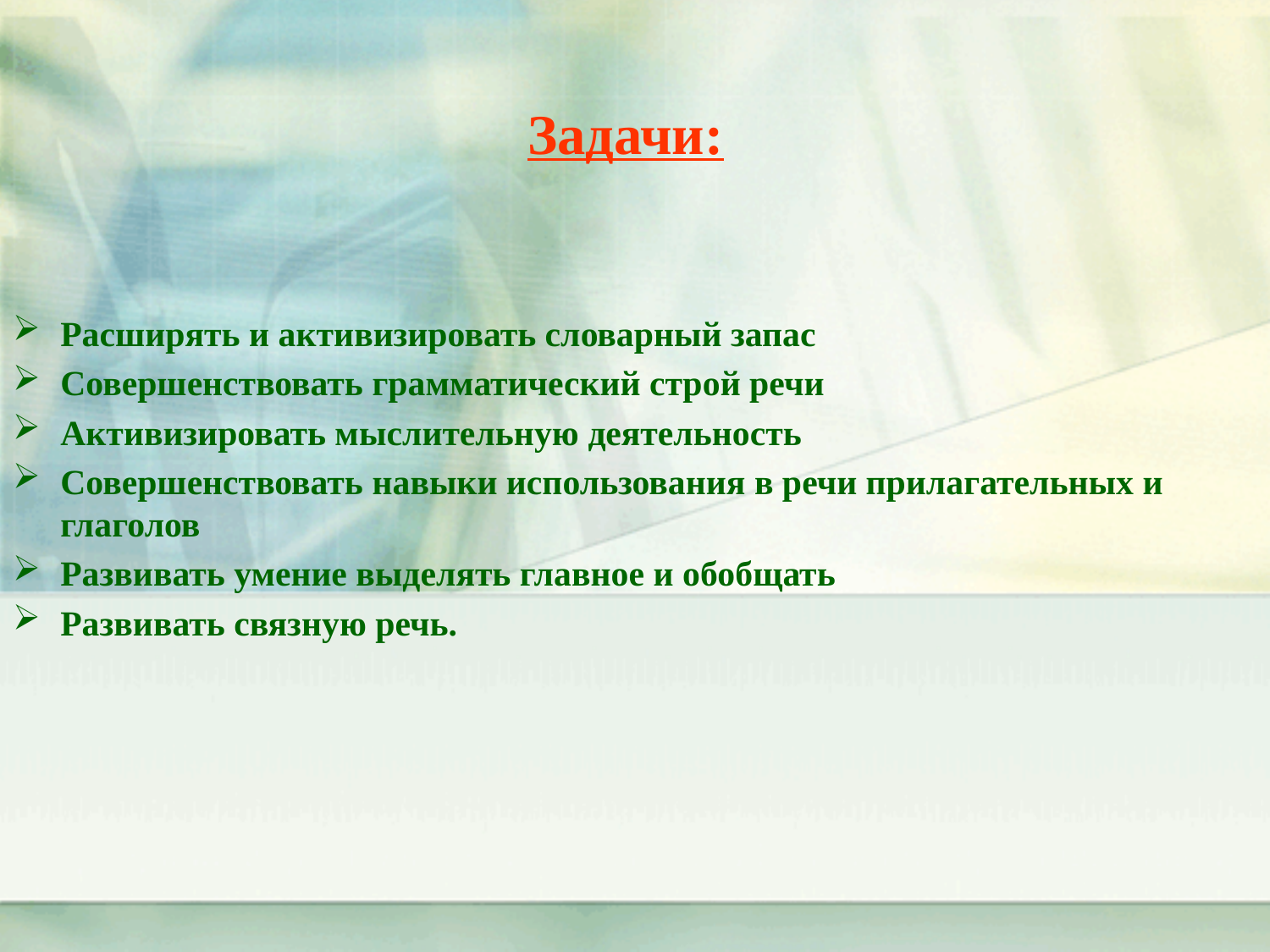

# Задачи:

Расширять и активизировать словарный запас
Совершенствовать грамматический строй речи
Активизировать мыслительную деятельность
Совершенствовать навыки использования в речи прилагательных и глаголов
Развивать умение выделять главное и обобщать
Развивать связную речь.